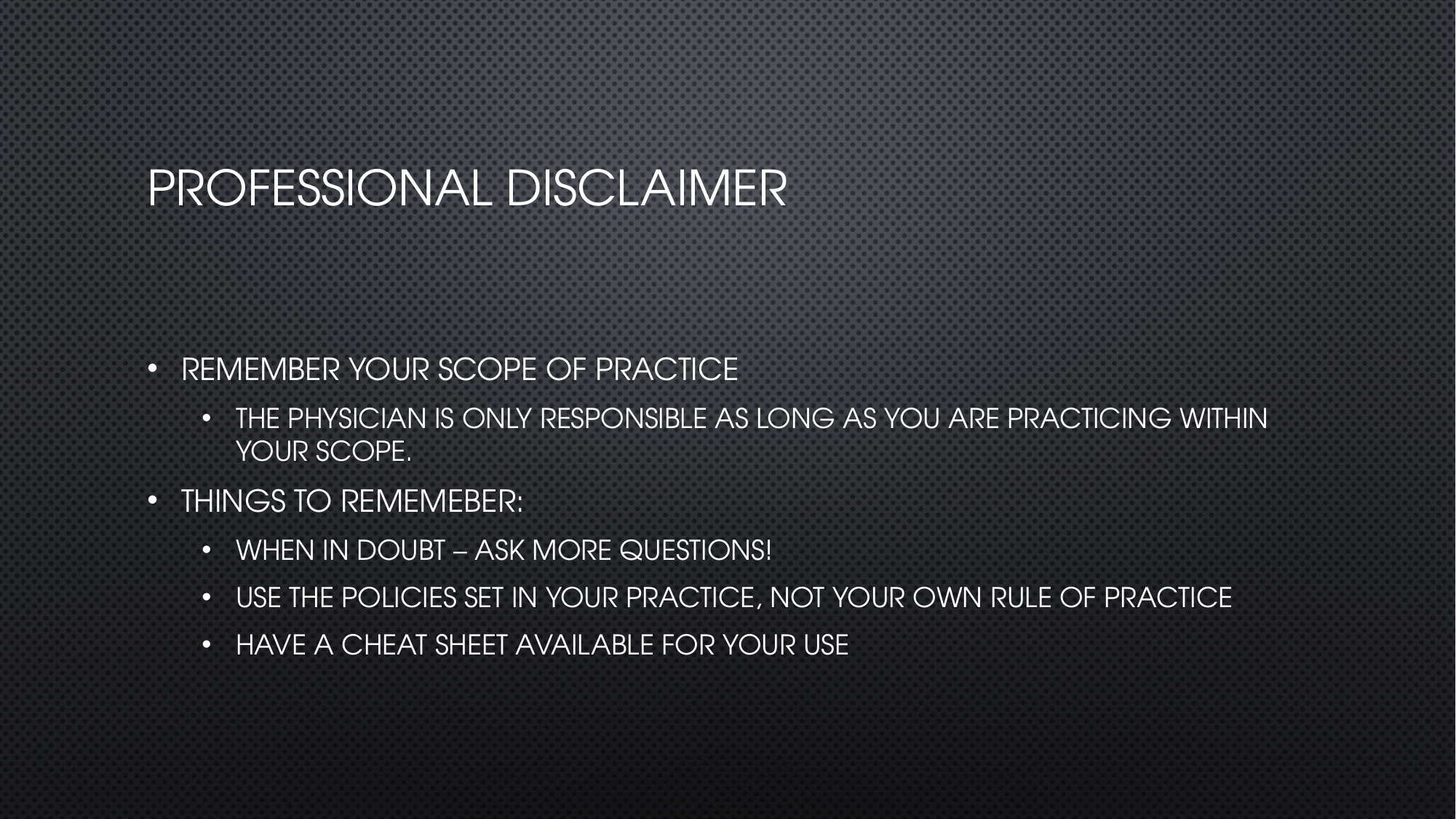

# Professional disclaimer
Remember your scope of practice
The physician is only responsible as long as you are practicing within your scope.
THINGS TO REMEMEBER:
When in doubt – Ask more questions!
Use the policies set in your practice, NOT your own rule of practice
Have a cheat sheet available for your use